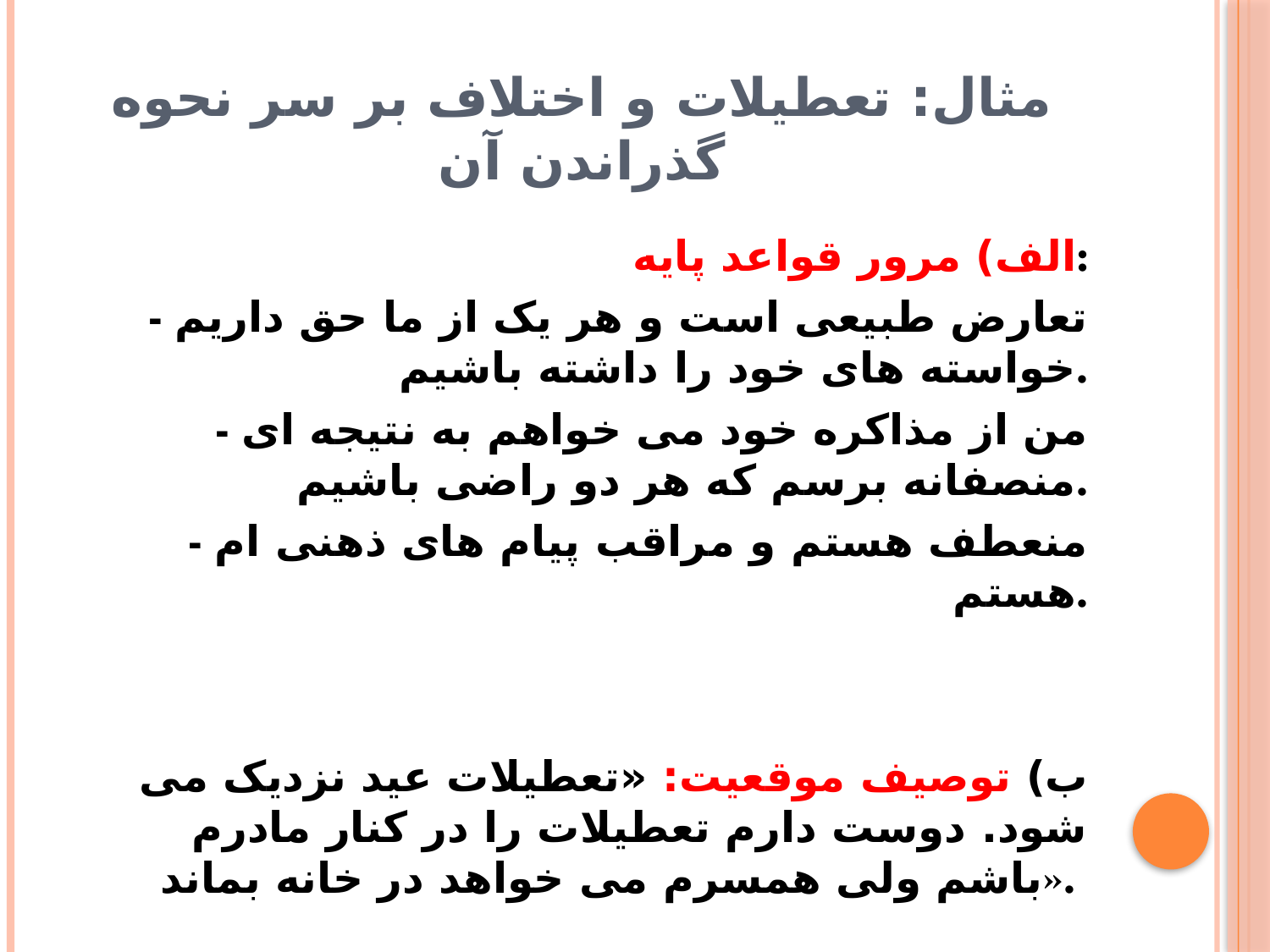

# مثال: تعطیلات و اختلاف بر سر نحوه گذراندن آن
الف) مرور قواعد پایه:
- تعارض طبیعی است و هر یک از ما حق داریم خواسته های خود را داشته باشیم.
- من از مذاکره خود می خواهم به نتیجه ای منصفانه برسم که هر دو راضی باشیم.
- منعطف هستم و مراقب پیام های ذهنی ام هستم.

ب) توصیف موقعیت: «تعطیلات عید نزدیک می شود. دوست دارم تعطیلات را در کنار مادرم باشم ولی همسرم می خواهد در خانه بماند».